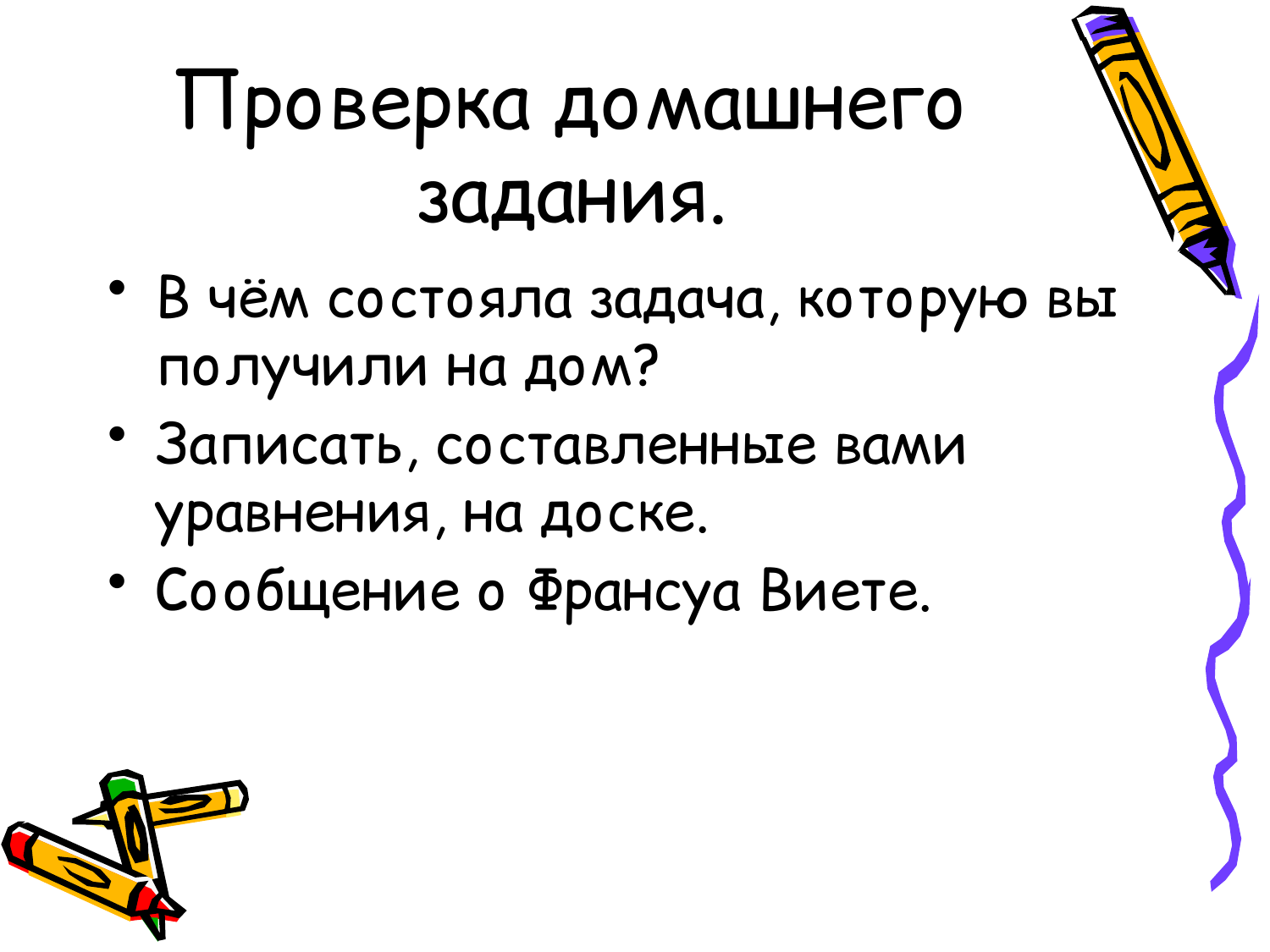

# Проверка домашнего задания.
В чём состояла задача, которую вы получили на дом?
Записать, составленные вами уравнения, на доске.
Сообщение о Франсуа Виете.